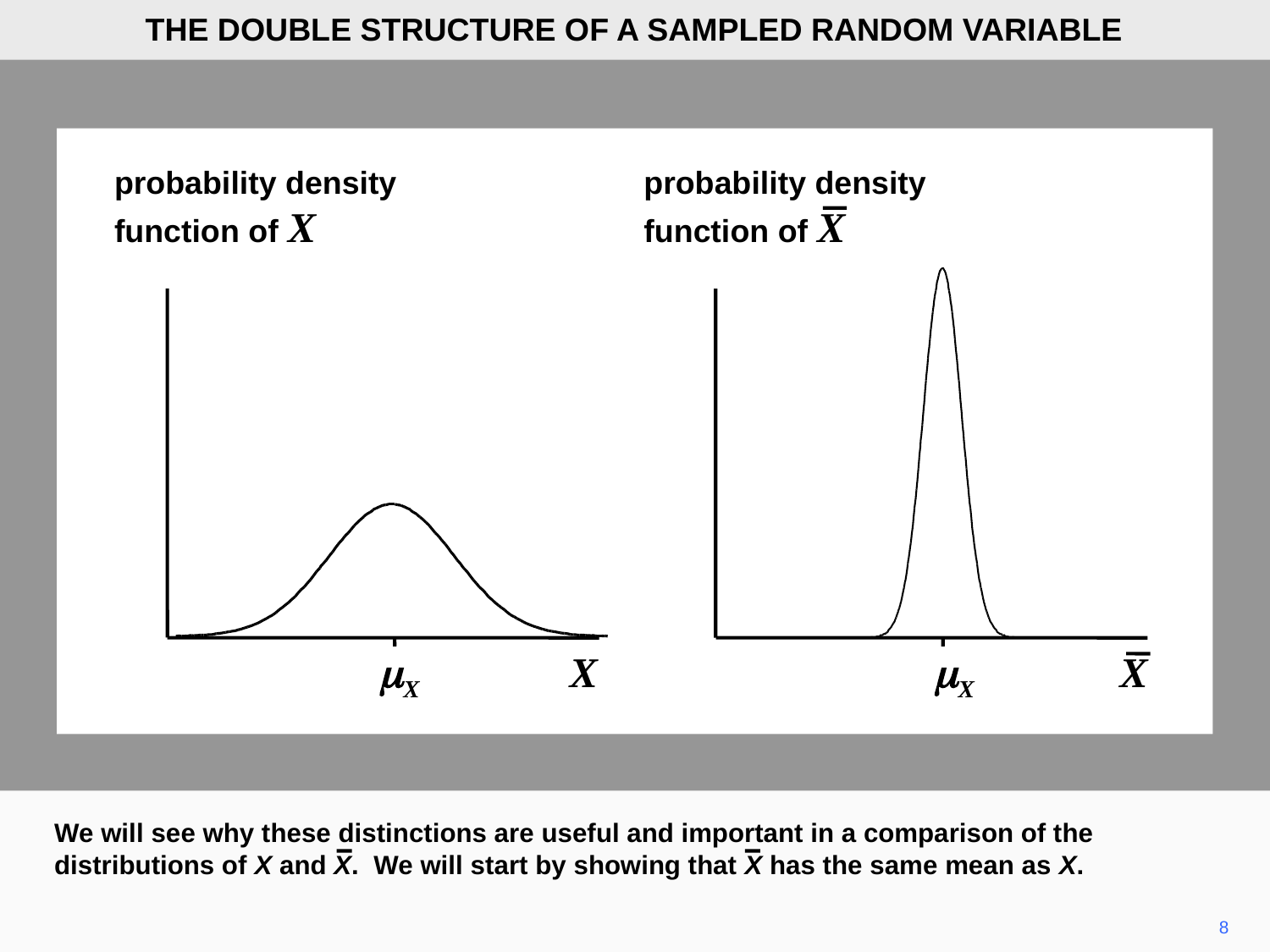

THE DOUBLE STRUCTURE OF A SAMPLED RANDOM VARIABLE

probability density
function of X
probability density
function of X

μX
X
μX
X

We will see why these distinctions are useful and important in a comparison of the distributions of X and X.  We will start by showing that X has the same mean as X.

8